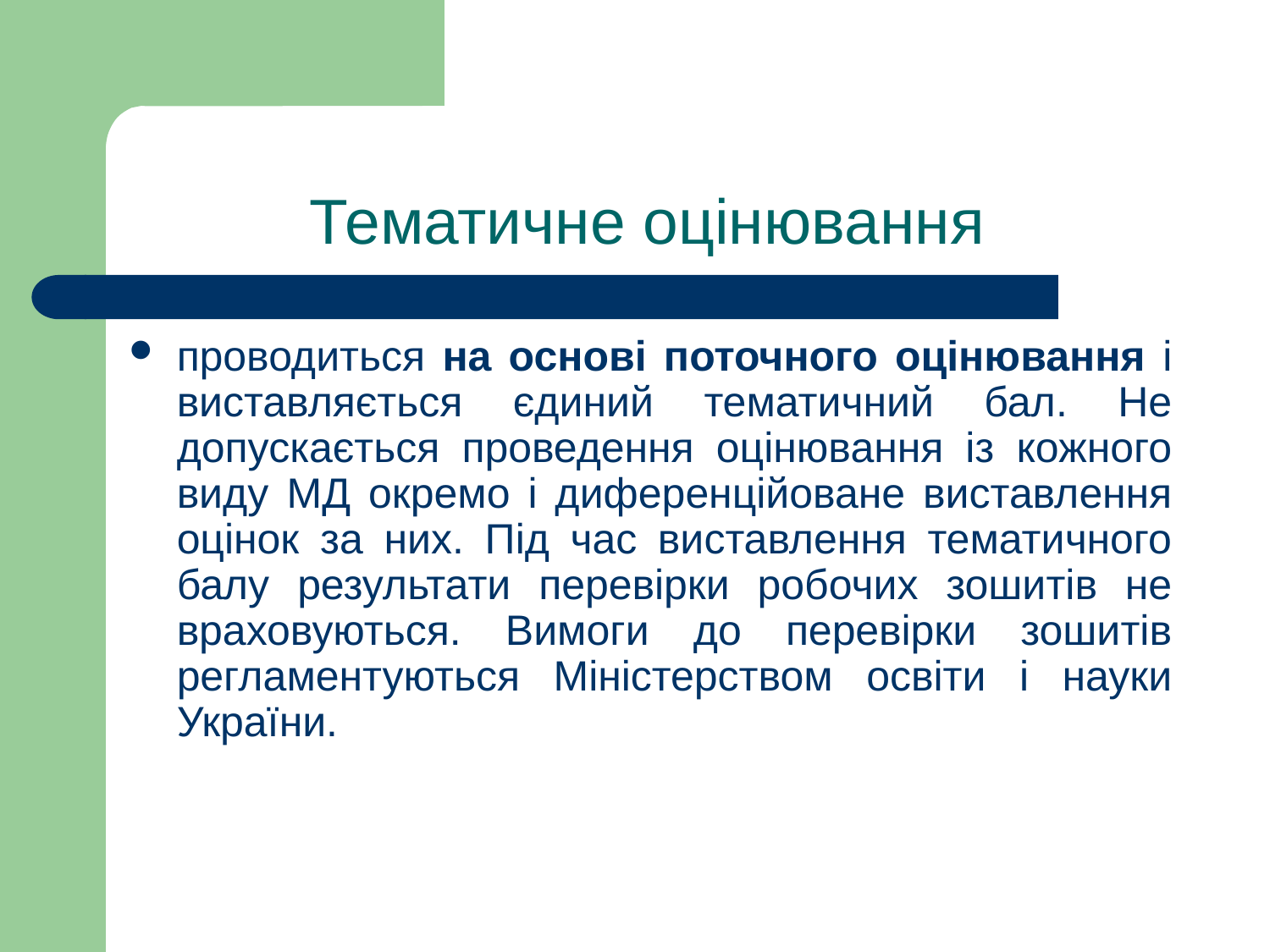

# Тематичне оцінювання
проводиться на основі поточного оцінювання і виставляється єдиний тематичний бал. Не допускається проведення оцінювання із кожного виду МД окремо і диференційоване виставлення оцінок за них. Під час виставлення тематичного балу результати перевірки робочих зошитів не враховуються. Вимоги до перевірки зошитів регламентуються Міністерством освіти і науки України.